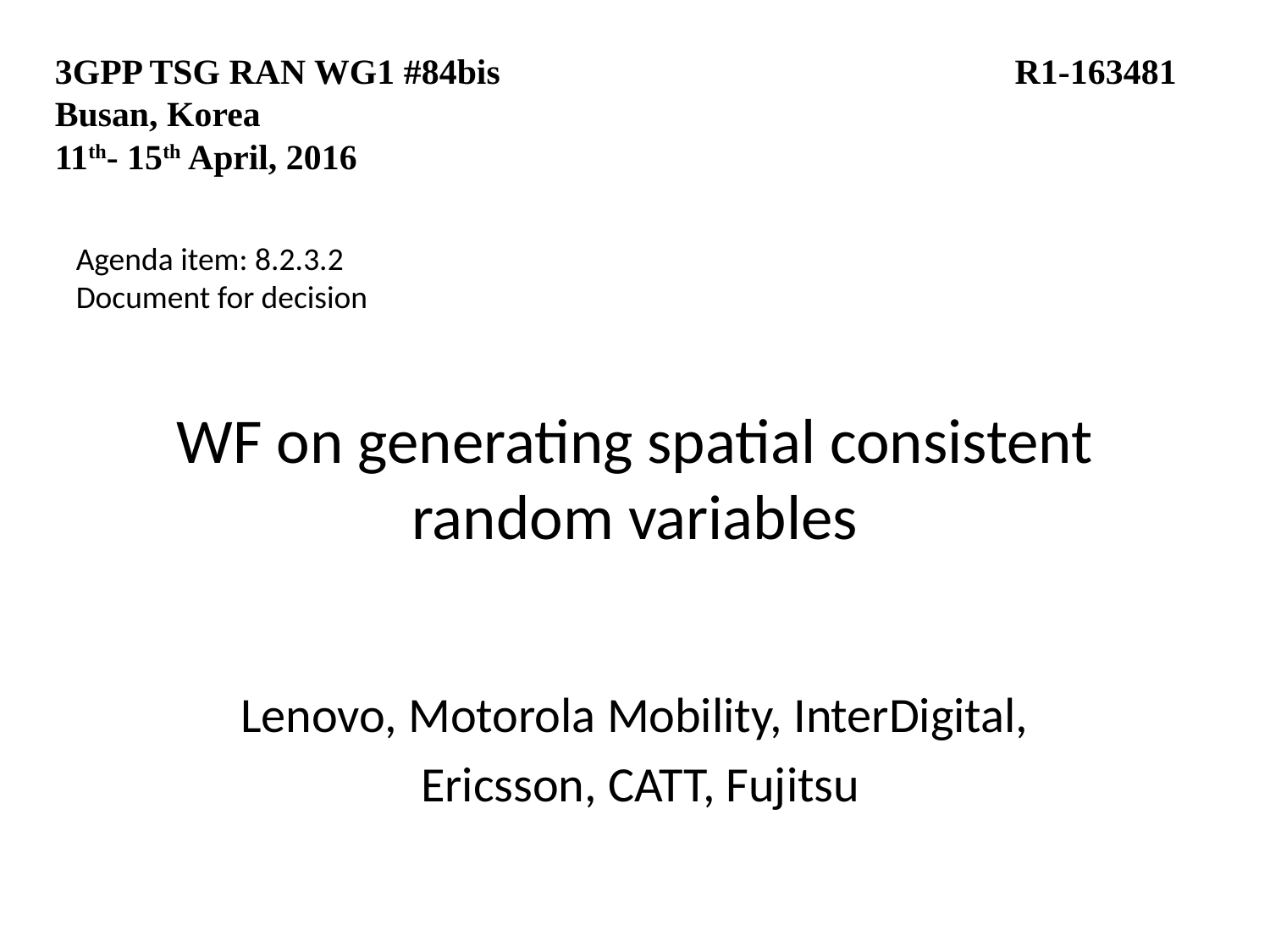

3GPP TSG RAN WG1 #84bis				        R1-163481
Busan, Korea
11th- 15th April, 2016
Agenda item: 8.2.3.2
Document for decision
# WF on generating spatial consistent random variables
Lenovo, Motorola Mobility, InterDigital,
Ericsson, CATT, Fujitsu